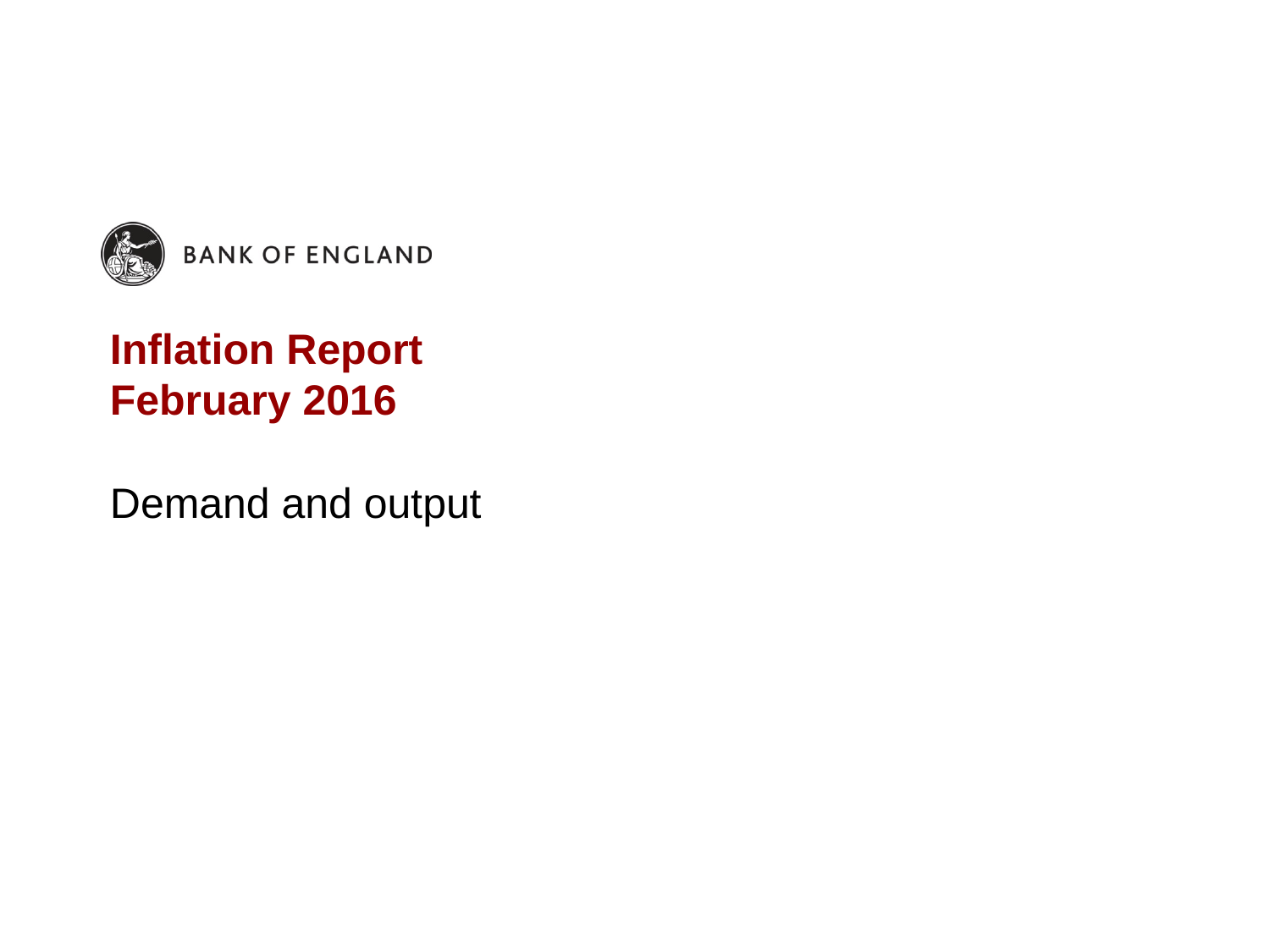

# Inflation Report February 2016
Demand and output